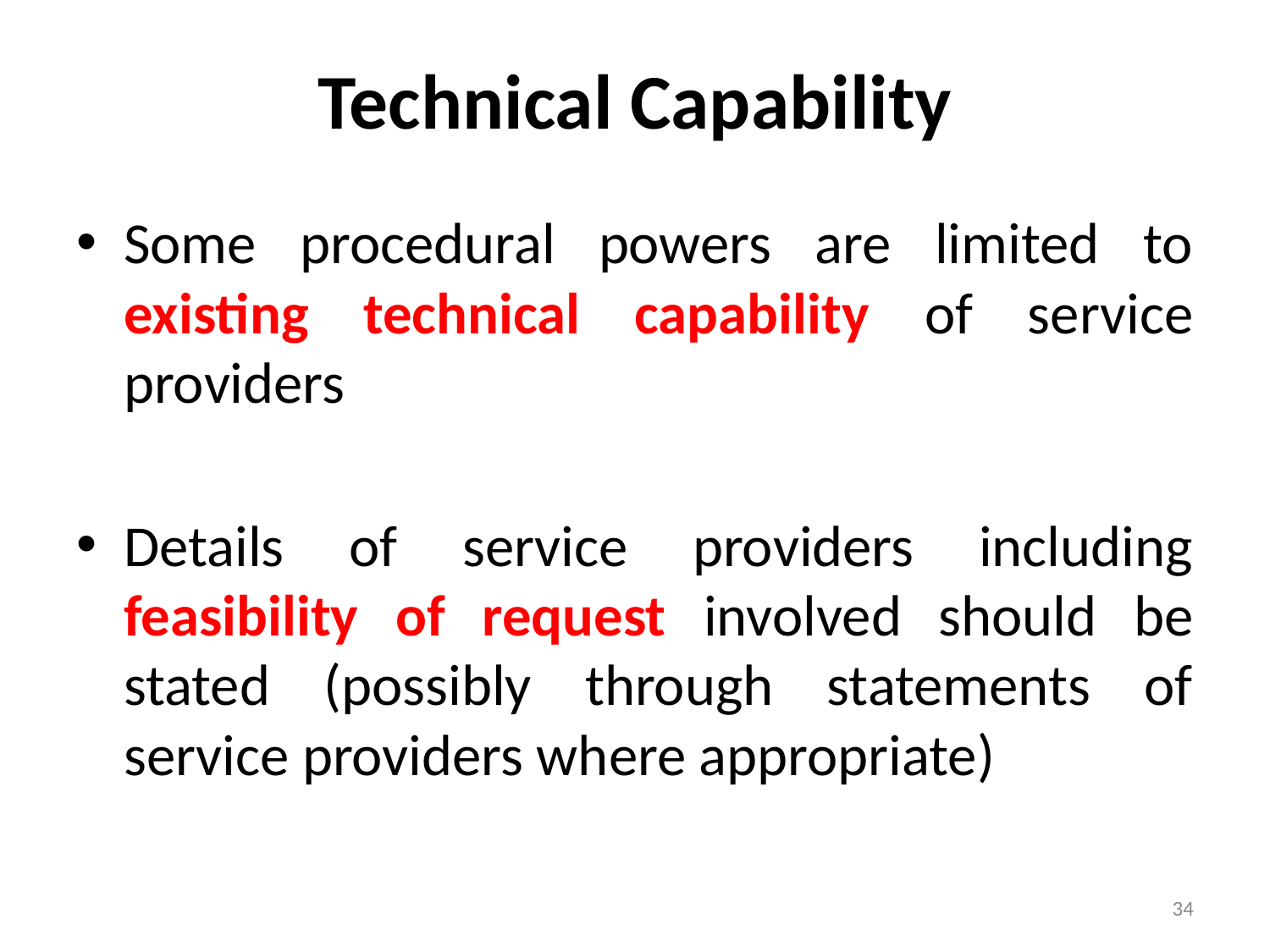

# Technical Capability
Some procedural powers are limited to existing technical capability of service providers

Details of service providers including feasibility of request involved should be stated (possibly through statements of service providers where appropriate)
34